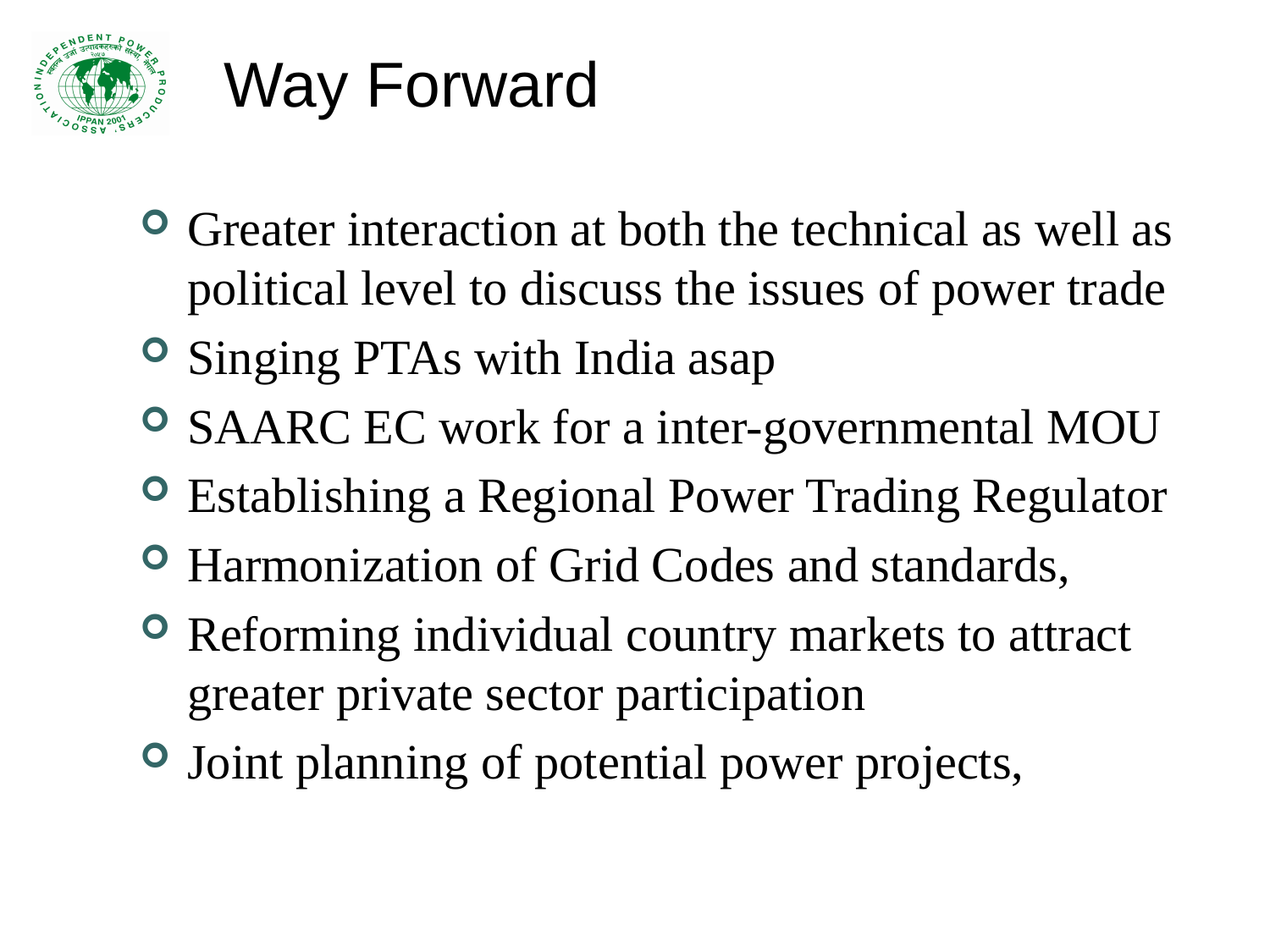

# Way Forward

Greater interaction at both the technical as well as political level to discuss the issues of power trade
Singing PTAs with India asap
SAARC EC work for a inter-governmental MOU
Establishing a Regional Power Trading Regulator
Harmonization of Grid Codes and standards,
Reforming individual country markets to attract greater private sector participation
Joint planning of potential power projects,